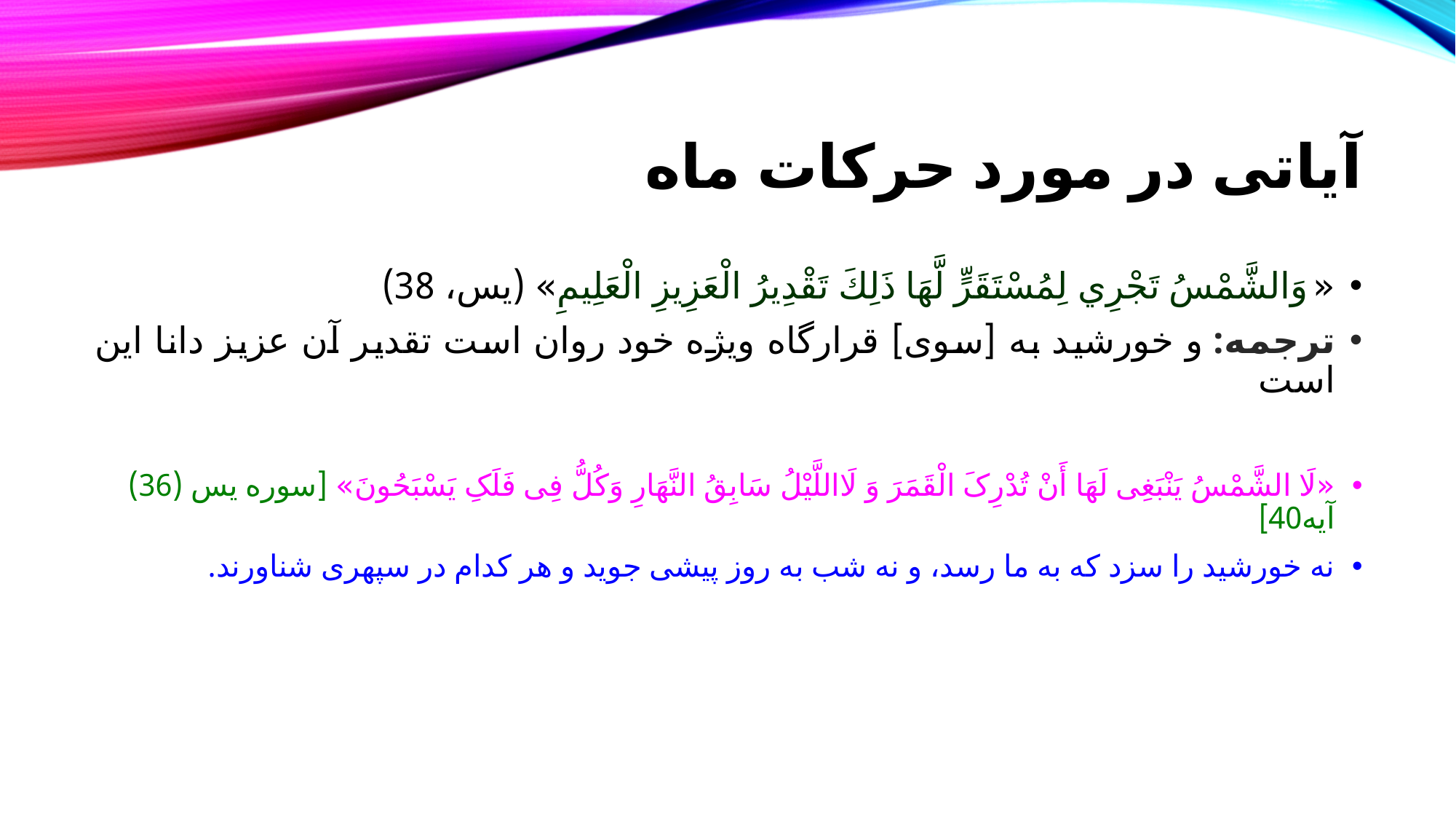

# آیاتی در مورد حرکات ماه
«وَالشَّمْسُ تَجْرِي لِمُسْتَقَرٍّ لَّهَا ذَلِكَ تَقْدِيرُ الْعَزِيزِ الْعَلِيمِ» (یس، 38)
ترجمه: و خورشيد به [سوى] قرارگاه ويژه خود روان است تقدير آن عزيز دانا اين است

«لَا الشَّمْسُ یَنْبَغِی لَهَا أَنْ تُدْرِکَ الْقَمَرَ وَ لَااللَّیْلُ سَابِقُ النَّهَارِ وَکُلُّ فِی فَلَکِ یَسْبَحُونَ» [سوره یس (36) آیه40]
نه خورشید را سزد که به ما رسد، و نه شب به روز پیشی جوید و هر کدام در سپهری شناورند.